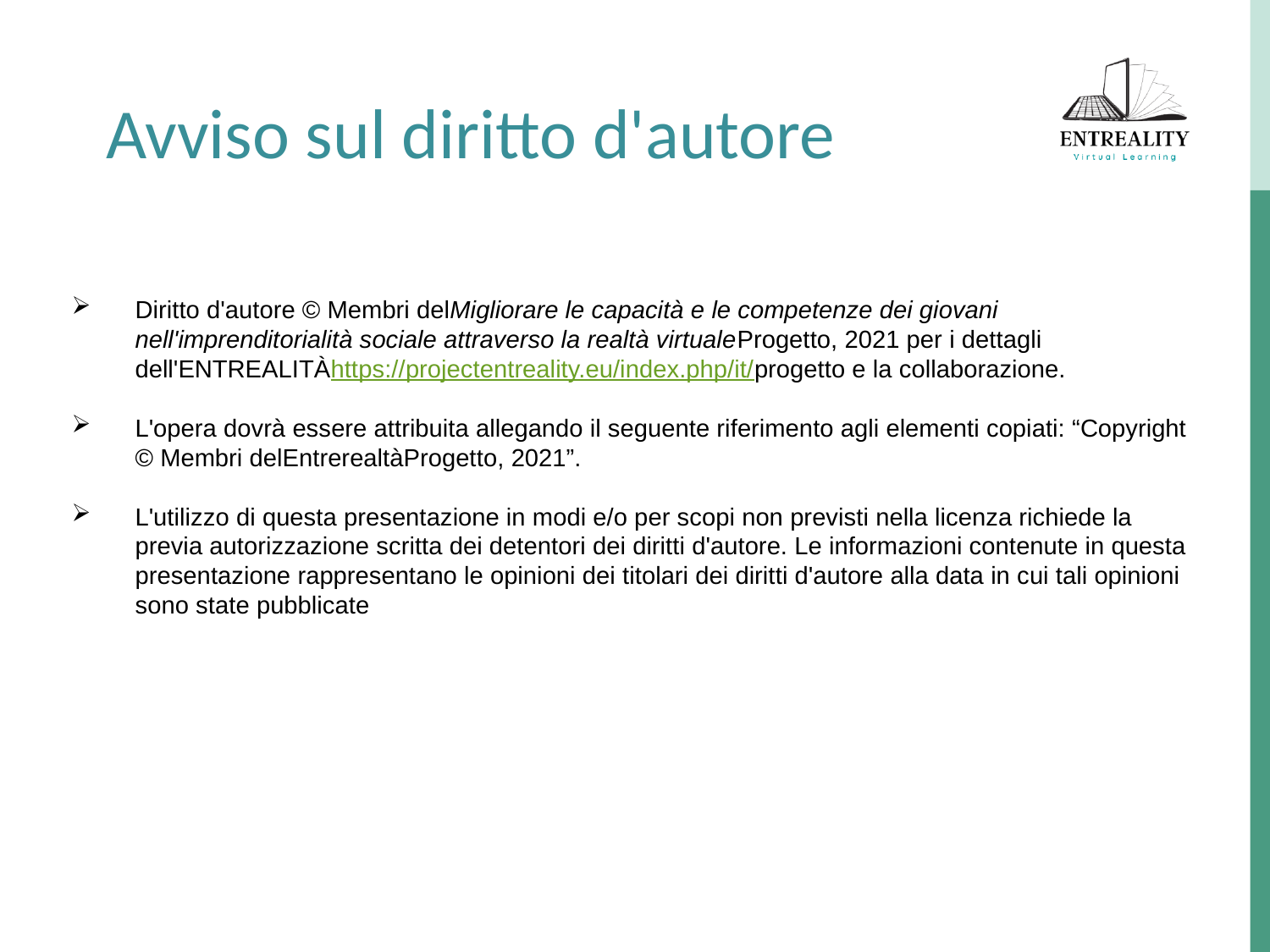

Avviso sul diritto d'autore

Diritto d'autore © Membri delMigliorare le capacità e le competenze dei giovani nell'imprenditorialità sociale attraverso la realtà virtualeProgetto, 2021 per i dettagli dell'ENTREALITÀhttps://projectentreality.eu/index.php/it/progetto e la collaborazione.

L'opera dovrà essere attribuita allegando il seguente riferimento agli elementi copiati: “Copyright © Membri delEntrerealtàProgetto, 2021”.

L'utilizzo di questa presentazione in modi e/o per scopi non previsti nella licenza richiede la previa autorizzazione scritta dei detentori dei diritti d'autore. Le informazioni contenute in questa presentazione rappresentano le opinioni dei titolari dei diritti d'autore alla data in cui tali opinioni sono state pubblicate